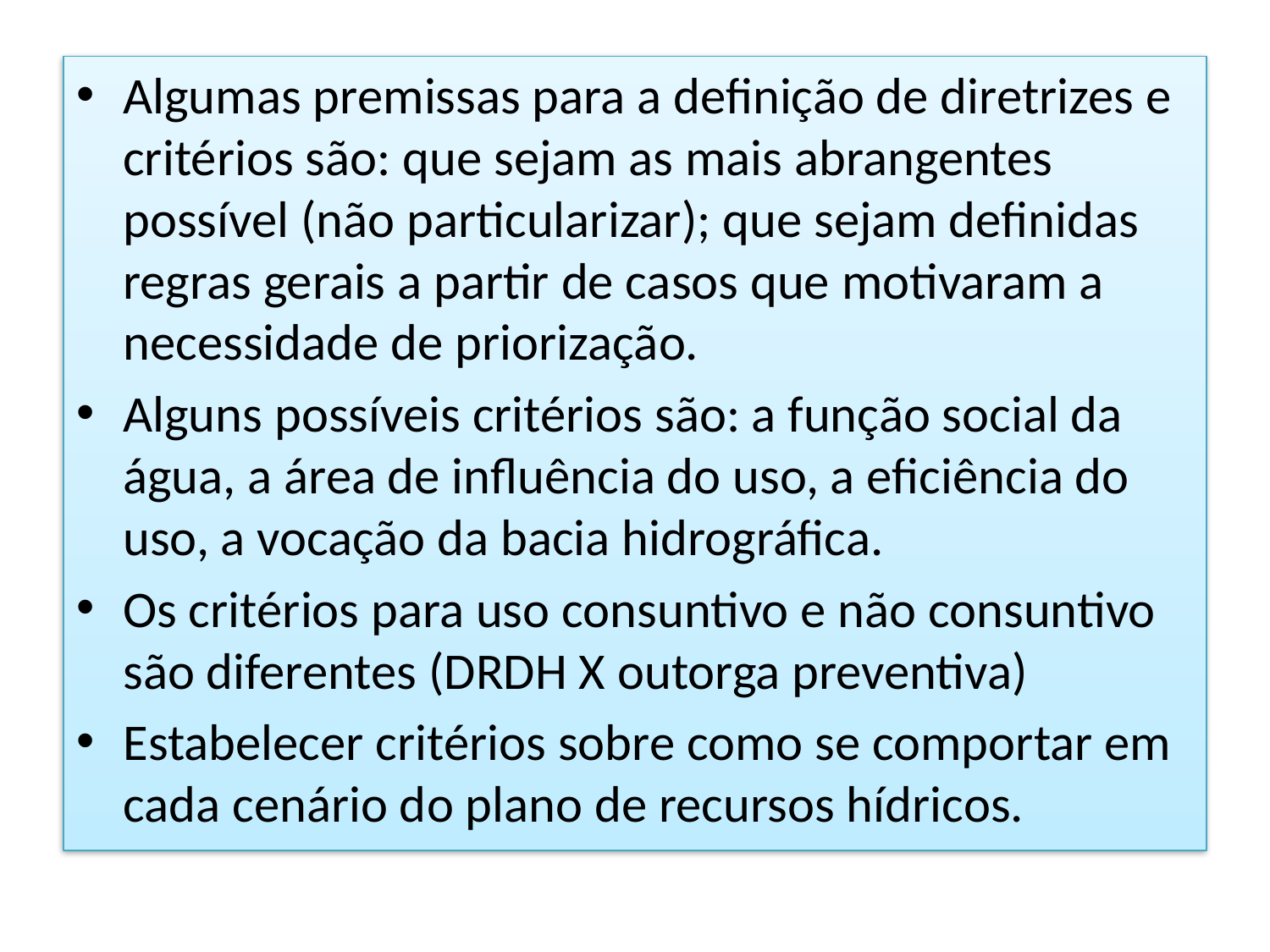

#
Algumas premissas para a definição de diretrizes e critérios são: que sejam as mais abrangentes possível (não particularizar); que sejam definidas regras gerais a partir de casos que motivaram a necessidade de priorização.
Alguns possíveis critérios são: a função social da água, a área de influência do uso, a eficiência do uso, a vocação da bacia hidrográfica.
Os critérios para uso consuntivo e não consuntivo são diferentes (DRDH X outorga preventiva)
Estabelecer critérios sobre como se comportar em cada cenário do plano de recursos hídricos.